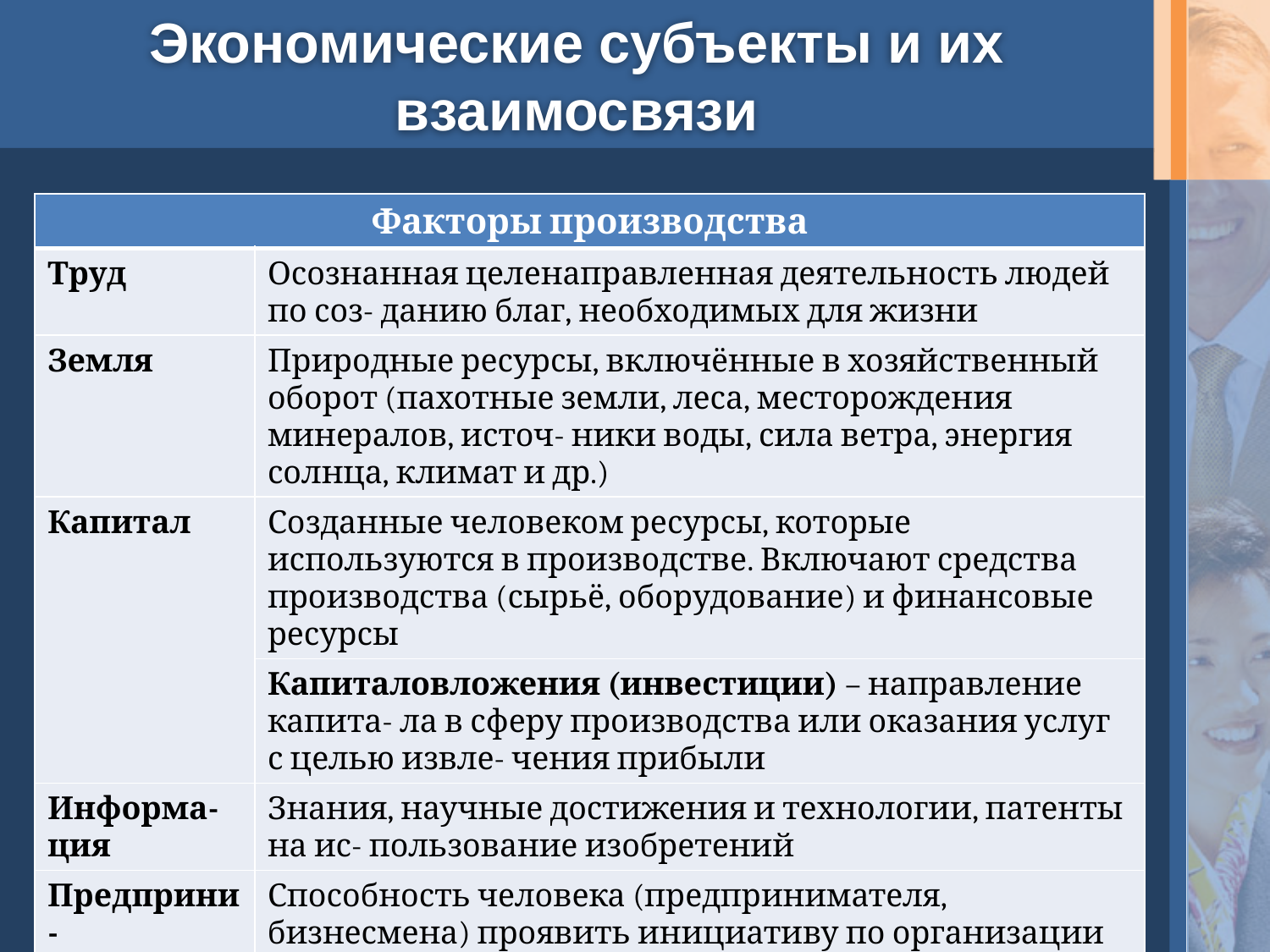

# Экономические субъекты и их взаимосвязи
| Факторы производства |  |
| --- | --- |
| Труд | Осознанная целенаправленная деятельность людей по соз- данию благ, необходимых для жизни |
| Земля | Природные ресурсы, включённые в хозяйственный оборот (пахотные земли, леса, месторождения минералов, источ- ники воды, сила ветра, энергия солнца, климат и др.) |
| Капитал | Созданные человеком ресурсы, которые используются в производстве. Включают средства производства (сырьё, оборудование) и финансовые ресурсы |
|  | Капиталовложения (инвестиции) – направление капита- ла в сферу производства или оказания услуг с целью извле- чения прибыли |
| Информа- ция | Знания, научные достижения и технологии, патенты на ис- пользование изобретений |
| Предприни-мательская способность | Способность человека (предпринимателя, бизнесмена) проявить инициативу по организации и управлению про- изводством. Сопряжена с риском |